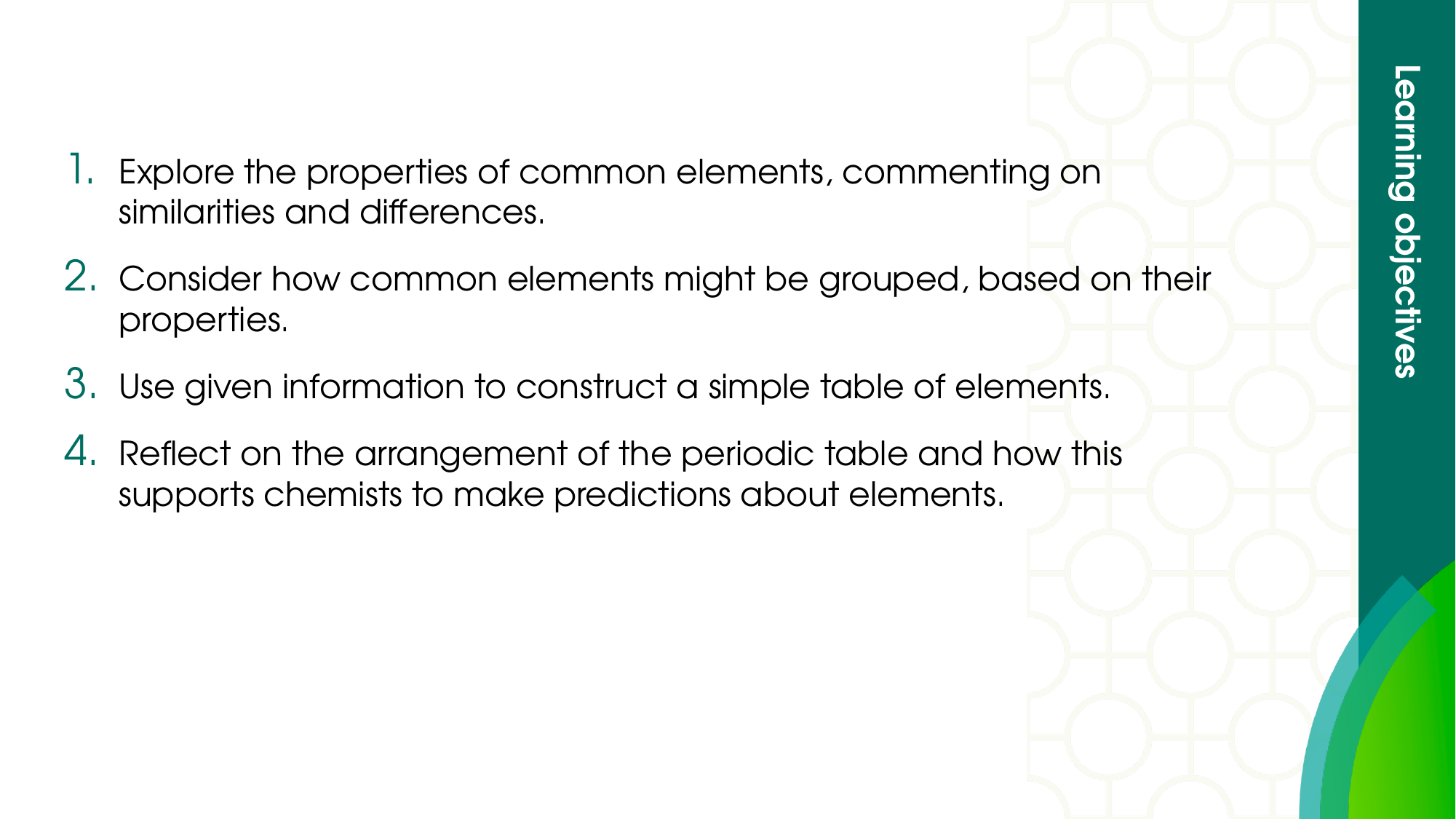

Explore the properties of common elements, commenting on similarities and differences.
Consider how common elements might be grouped, based on their properties.
Use given information to construct a simple table of elements.
Reflect on the arrangement of the periodic table and how this supports chemists to make predictions about elements.
Learning objectives